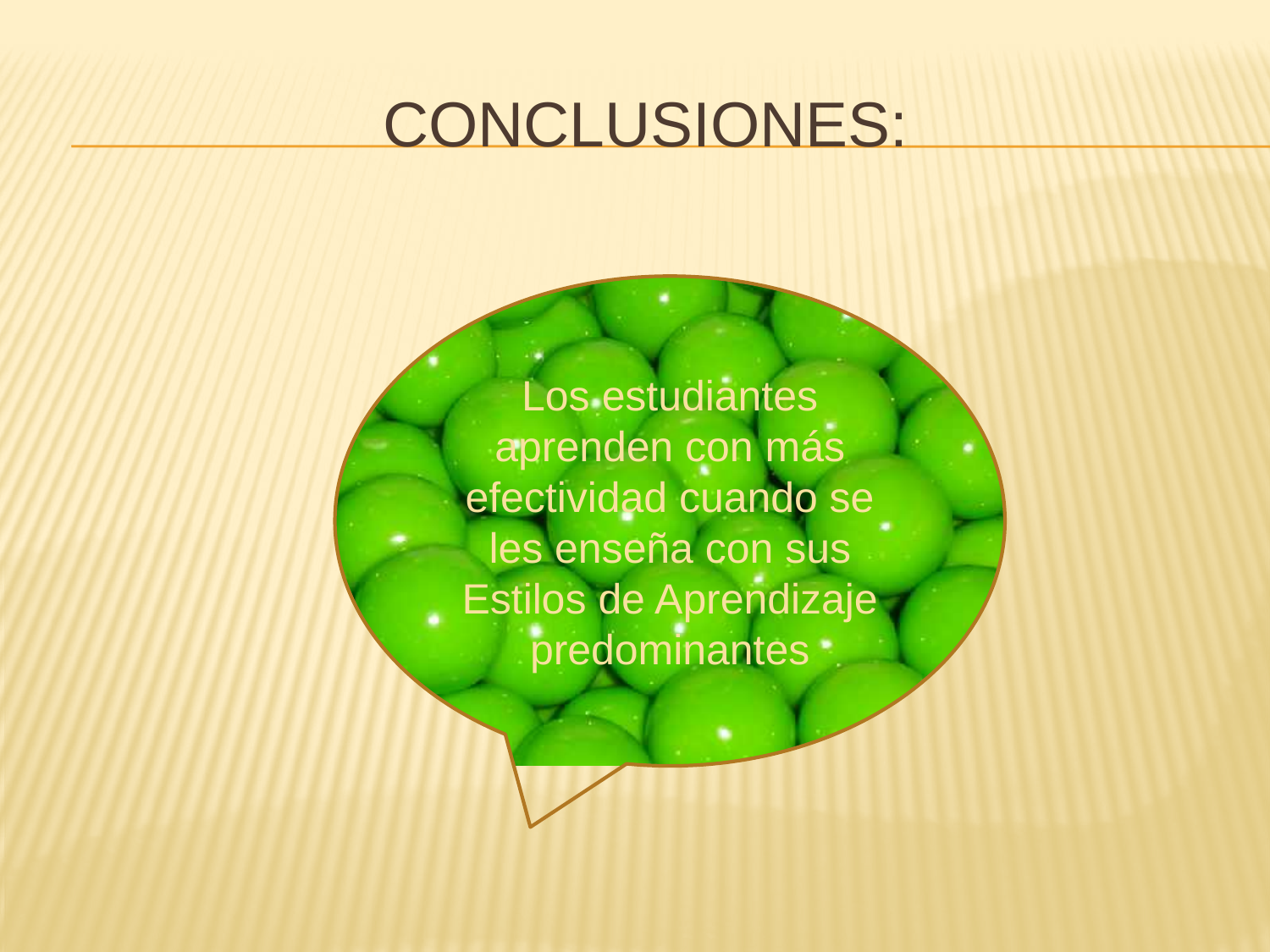

# Conclusiones:

Los estudiantes aprenden con más efectividad cuando se les enseña con sus Estilos de Aprendizaje predominantes